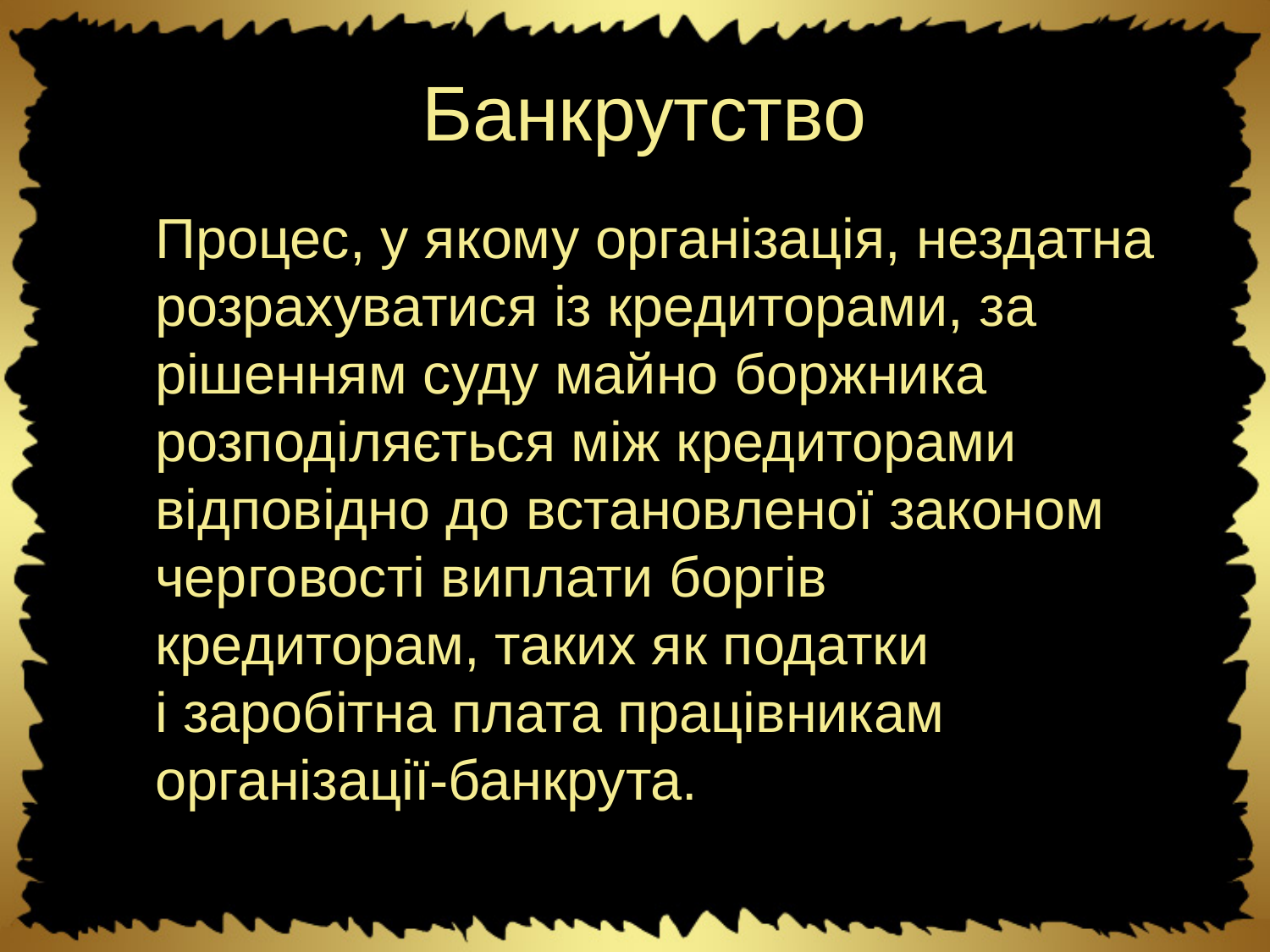

# Банкрутство
	Процес, у якому організація, нездатна розрахуватися із кредиторами, за рішенням суду майно боржника розподіляється між кредиторами відповідно до встановленої законом черговості виплати боргів кредиторам, таких як податки і заробітна плата працівникам організації-банкрута.